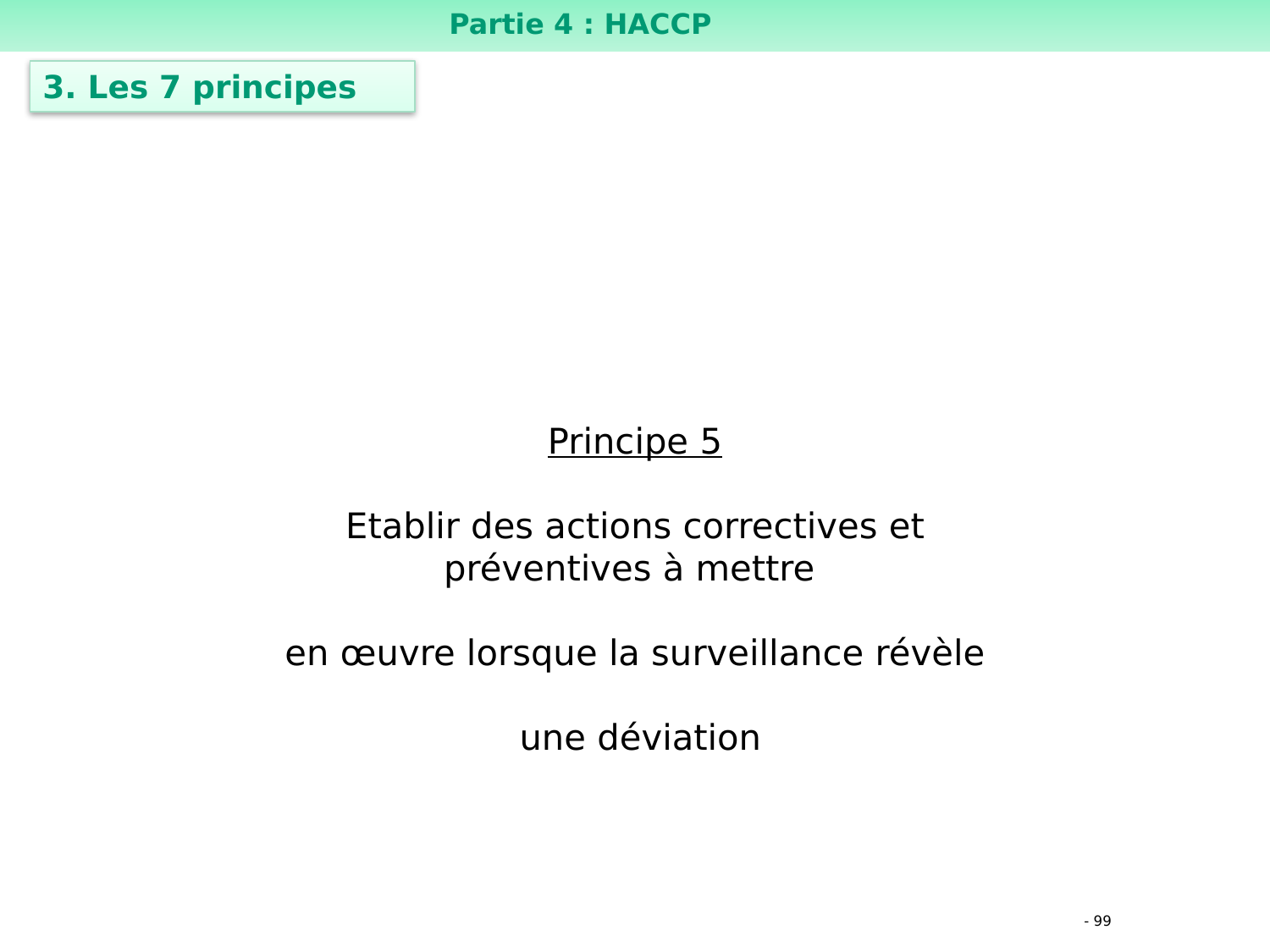

Partie 4 : HACCP
3. Les 7 principes
Principe 5

Etablir des actions correctives et préventives à mettre

en œuvre lorsque la surveillance révèle

                  une déviation